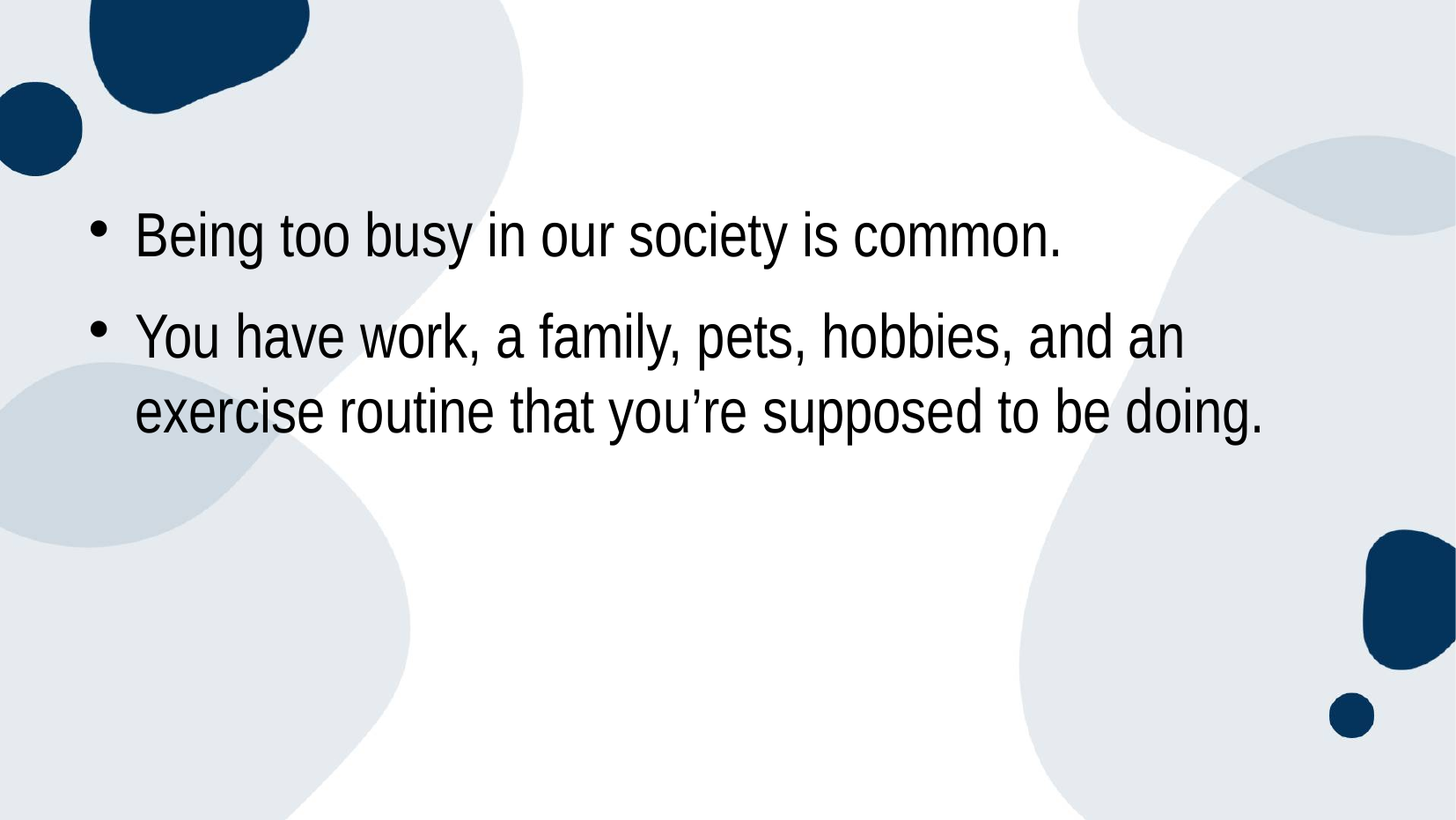

Being too busy in our society is common.
You have work, a family, pets, hobbies, and an exercise routine that you’re supposed to be doing.